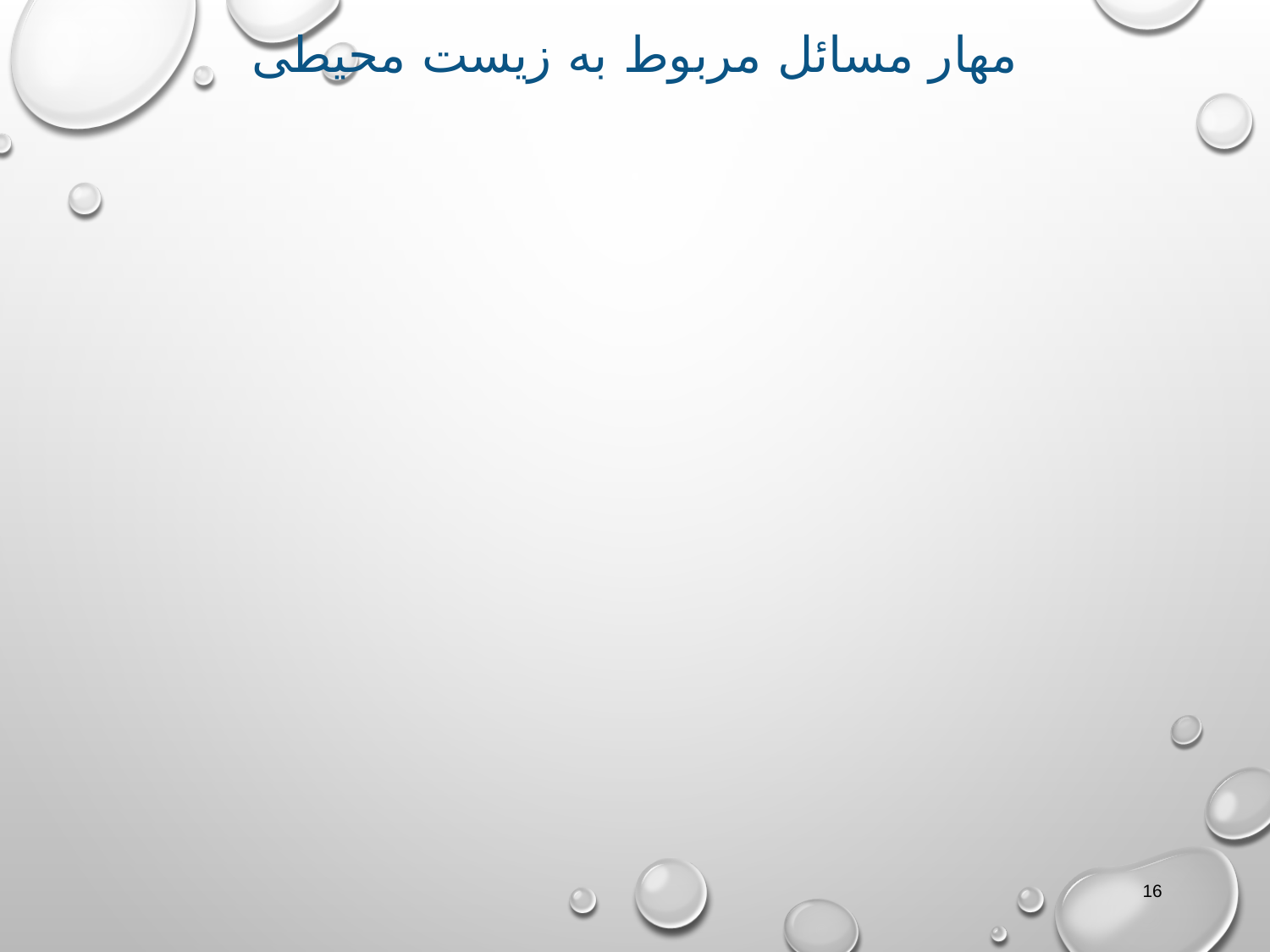

# مهار مسائل مربوط به زیست محیطی

16